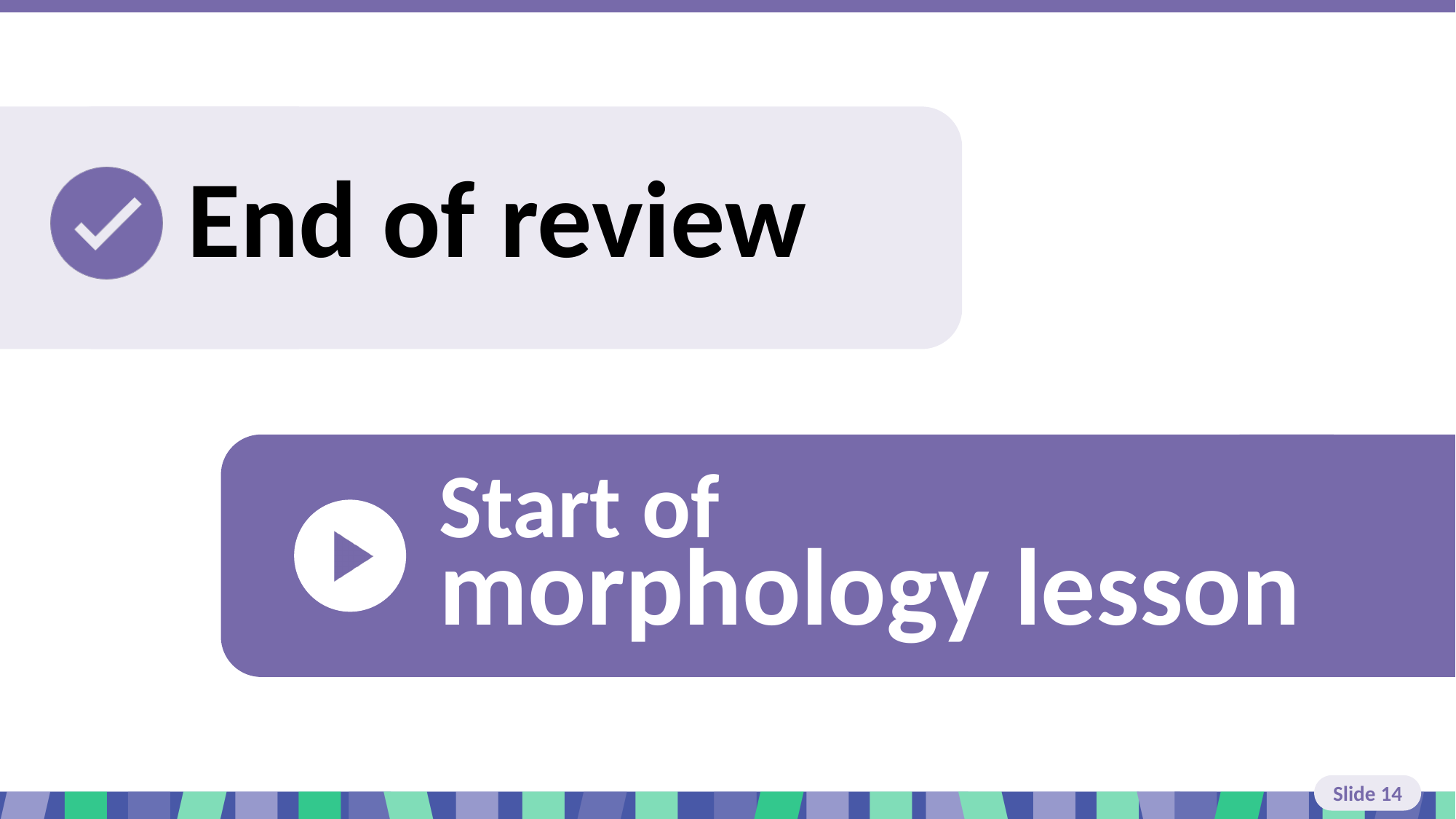

Slide 14 End of review, start of lesson